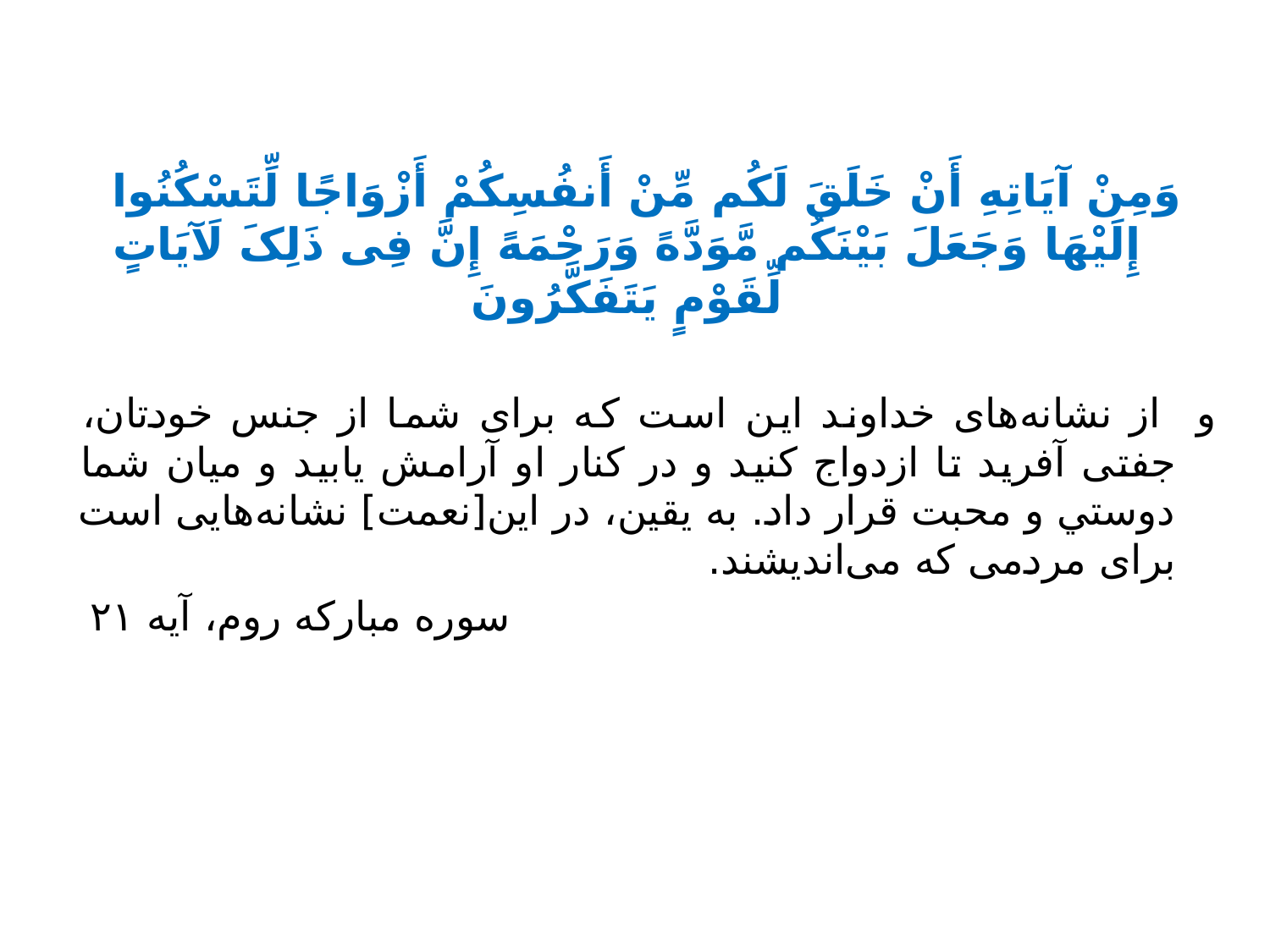

وَمِنْ آیَاتِهِ أَنْ خَلَقَ لَکُم مِّنْ أَنفُسِکُمْ أَزْوَاجًا لِّتَسْکُنُوا إِلَیْهَا وَجَعَلَ بَیْنَکُم مَّوَدَّهً وَرَحْمَهً إِنَّ فِی ذَلِکَ لَآیَاتٍ لِّقَوْمٍ یَتَفَکَّرُونَ

و  از نشانه‌های خداوند این است که برای شما از جنس خودتان، جفتی آفرید تا ازدواج كنيد و در كنار او آرامش یابید و ميان شما دوستي و محبت قرار داد. به یقین، در این[نعمت] نشانه‌هایی است برای مردمی که می‌اندیشند.
 سوره مباركه روم، آیه ۲۱